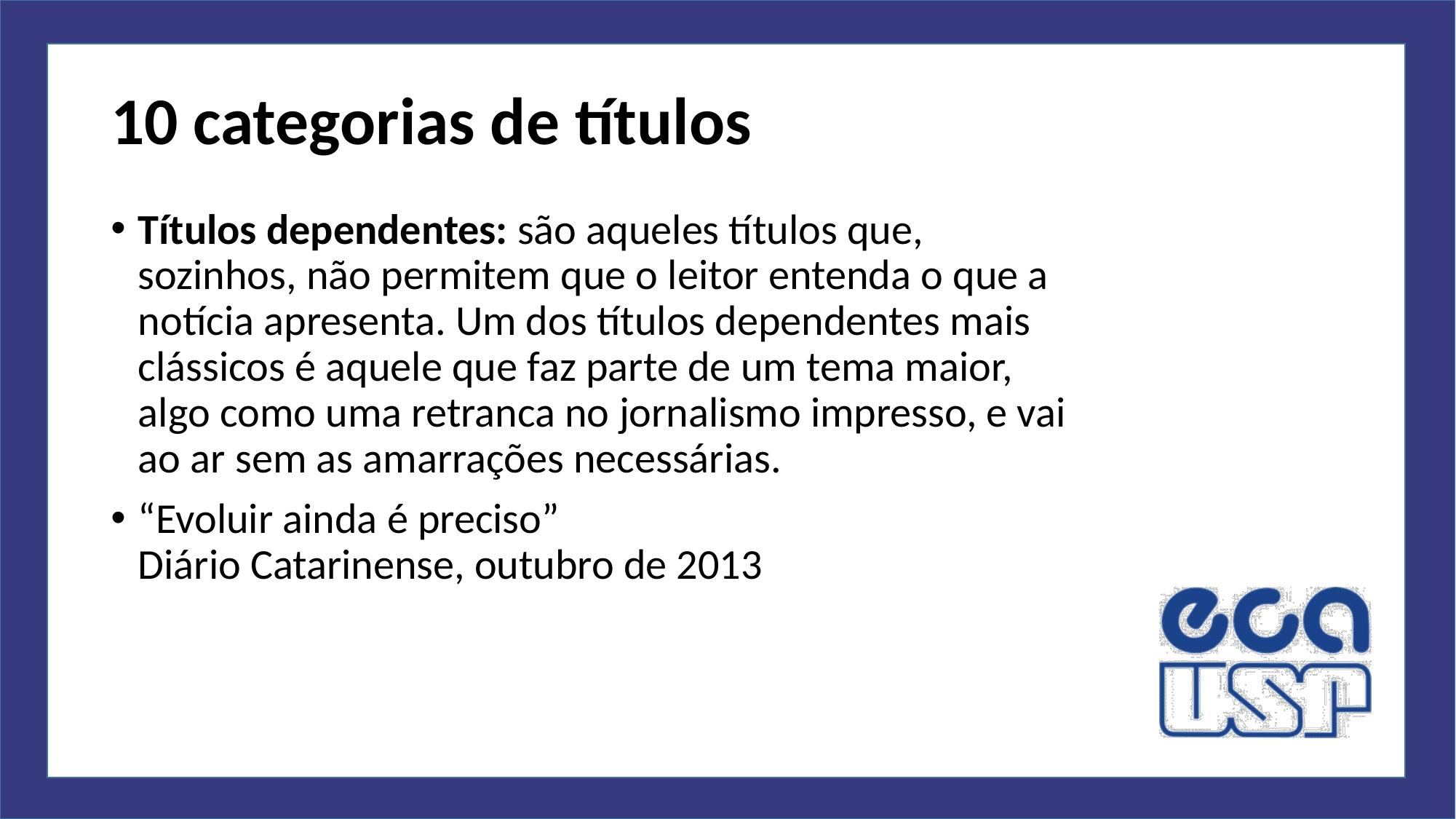

# 10 categorias de títulos
Títulos dependentes: são aqueles títulos que, sozinhos, não permitem que o leitor entenda o que a notícia apresenta. Um dos títulos dependentes mais clássicos é aquele que faz parte de um tema maior, algo como uma retranca no jornalismo impresso, e vai ao ar sem as amarrações necessárias.
“Evoluir ainda é preciso”
Diário Catarinense, outubro de 2013